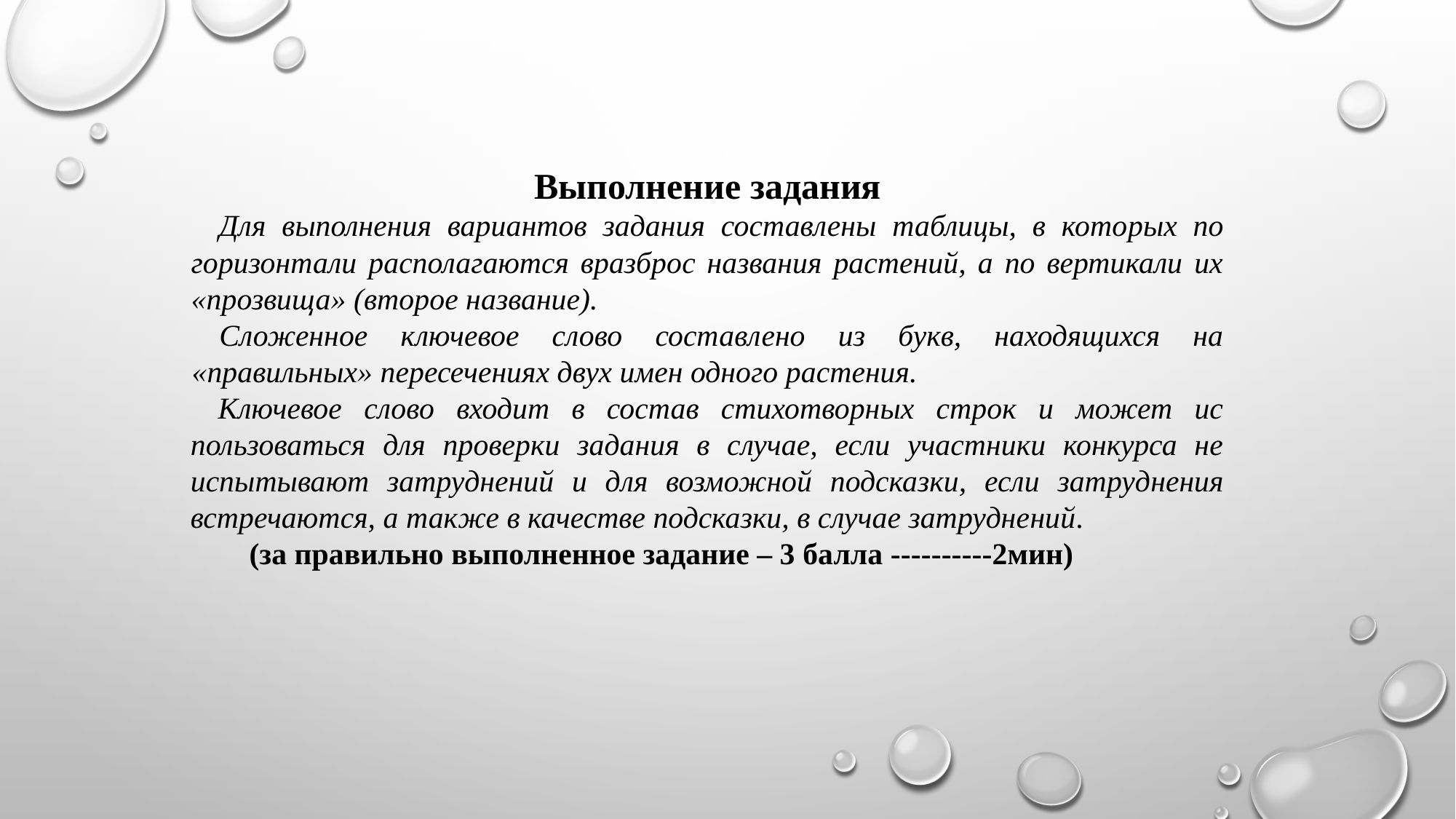

Выполнение задания
Для выполнения вариантов задания составлены таблицы, в кото­рых по горизонтали располагаются вразброс названия растений, а по вертикали их «прозвища» (второе название).
Сложенное ключевое слово составлено из букв, находящихся на «правильных» пересечениях двух имен одного растения.
Ключевое слово входит в состав стихотворных строк и может ис­пользоваться для проверки задания в случае, если участники конкурса не испытывают затруднений и для возможной подсказки, если затруд­нения встречаются, а также в качестве подсказки, в случае затрудне­ний.
(за правильно выполненное задание – 3 балла ----------2мин)